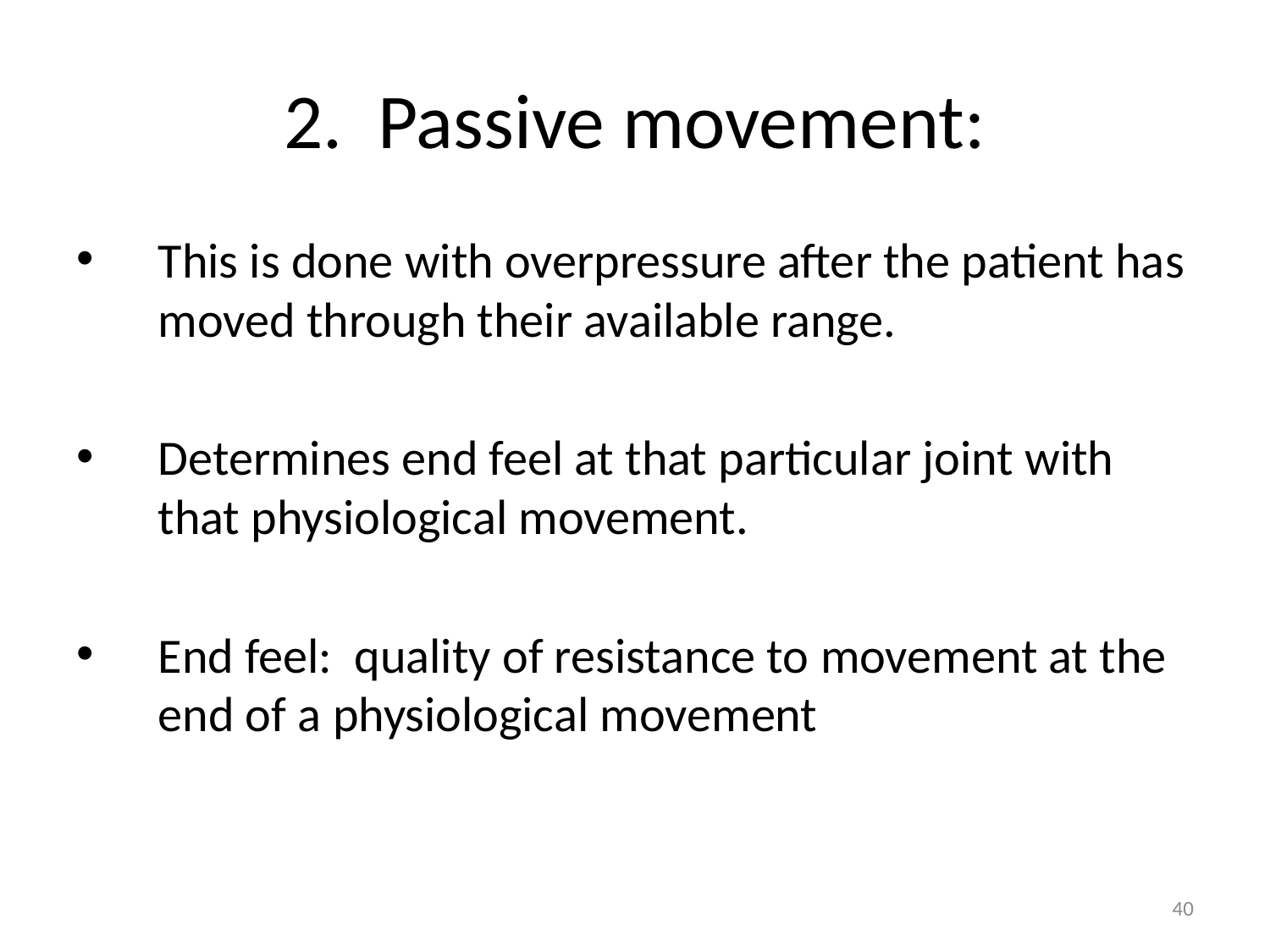

# 2.  Passive movement:
This is done with overpressure after the patient has moved through their available range.

Determines end feel at that particular joint with that physiological movement.

End feel:  quality of resistance to movement at the end of a physiological movement
40